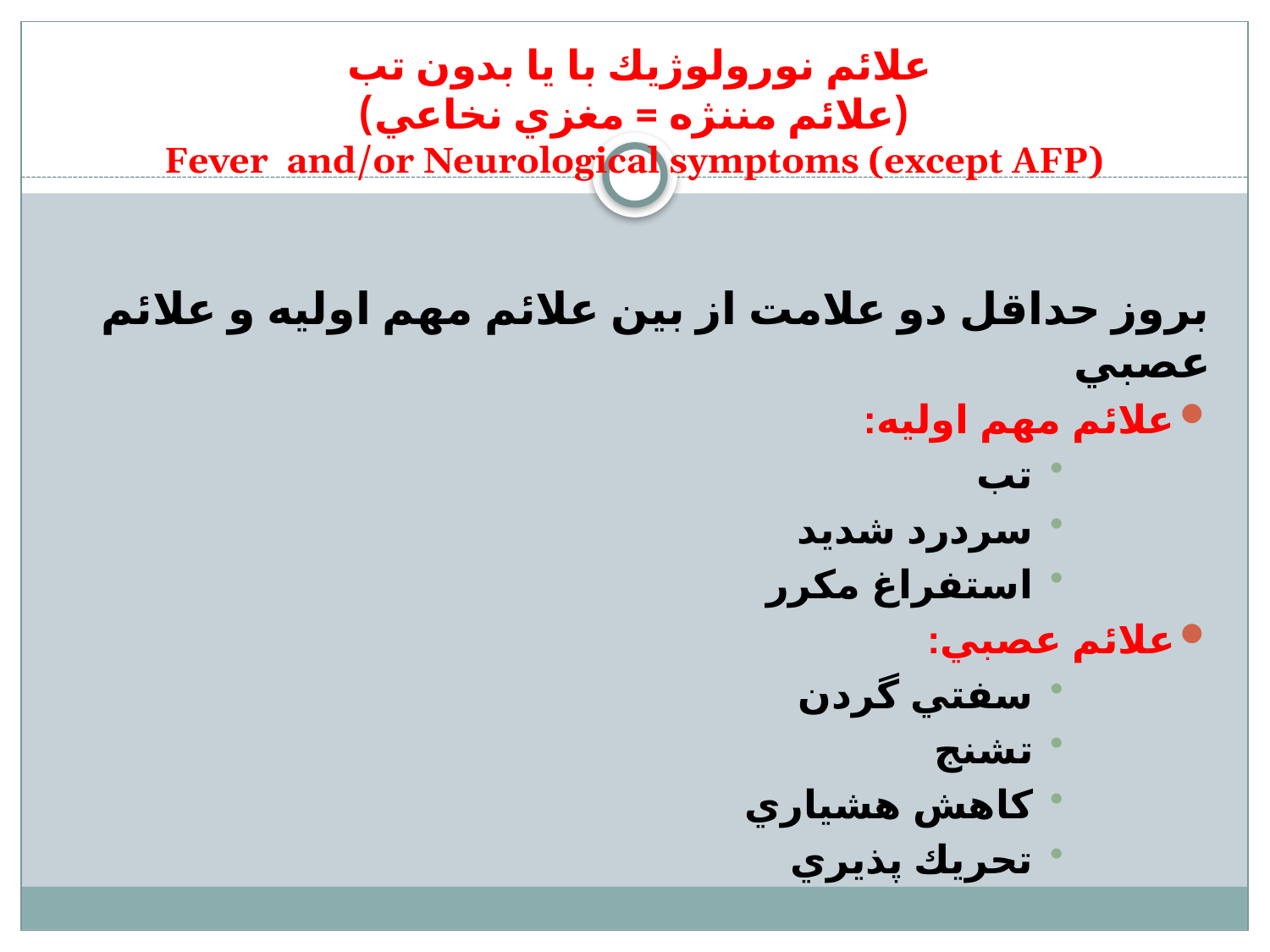

# علائم نورولوژيك با یا بدون تب (علائم منن‍ژه = مغزي نخاعي) Fever  and/or Neurological symptoms (except AFP)

بروز حداقل دو علامت از بين علائم مهم اوليه و علائم عصبي
علائم مهم اوليه:
تب
سردرد شديد
استفراغ مكرر
علائم عصبي:
سفتي گردن
تشنج
كاهش هشياري
تحريك پذيري